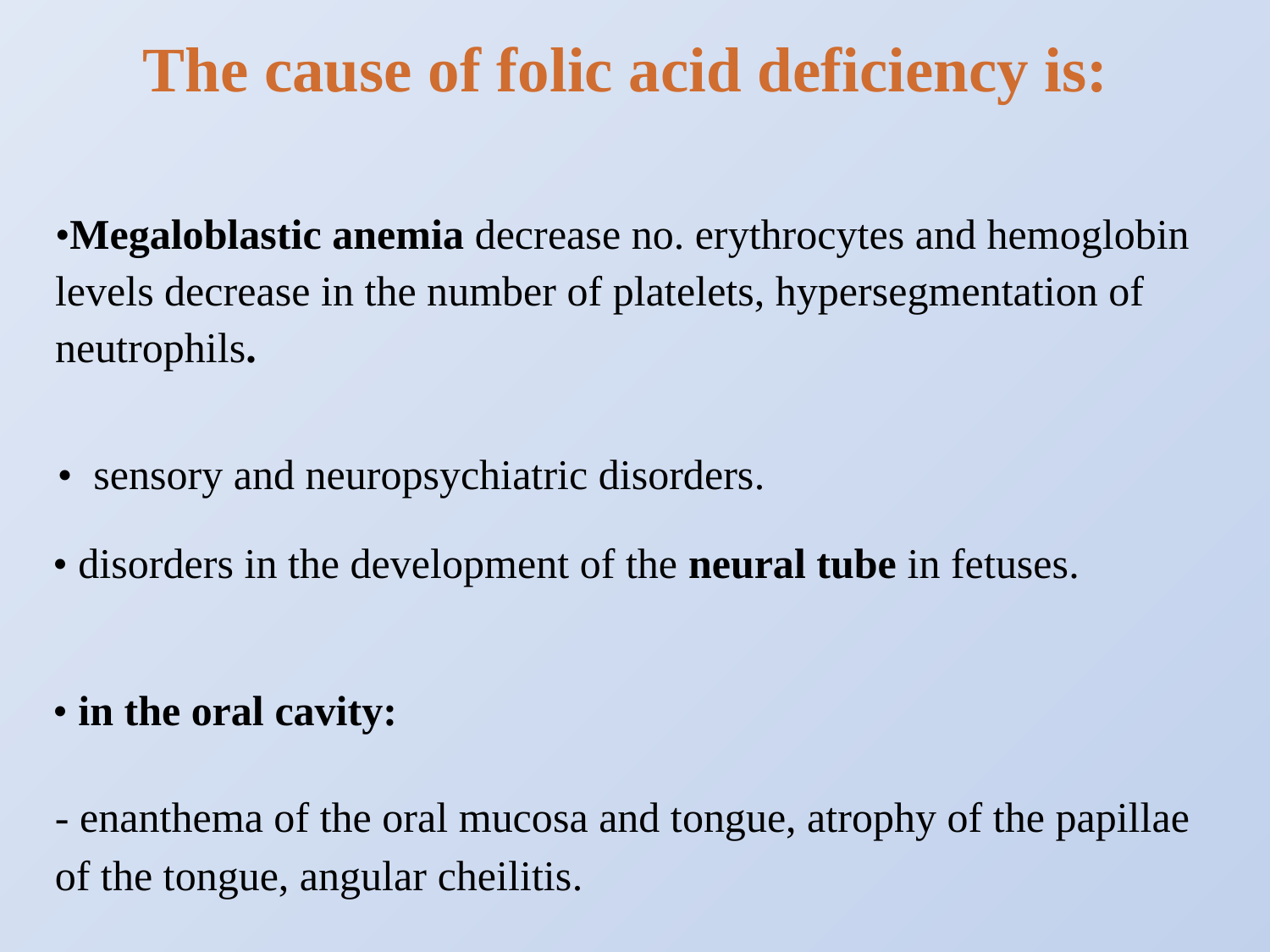

The cause of folic acid deficiency is:

•Megaloblastic anemia decrease no. erythrocytes and hemoglobin levels decrease in the number of platelets, hypersegmentation of neutrophils.

•  sensory and neuropsychiatric disorders.

• disorders in the development of the neural tube in fetuses.

• in the oral cavity:

- enanthema of the oral mucosa and tongue, atrophy of the papillae of the tongue, angular cheilitis.